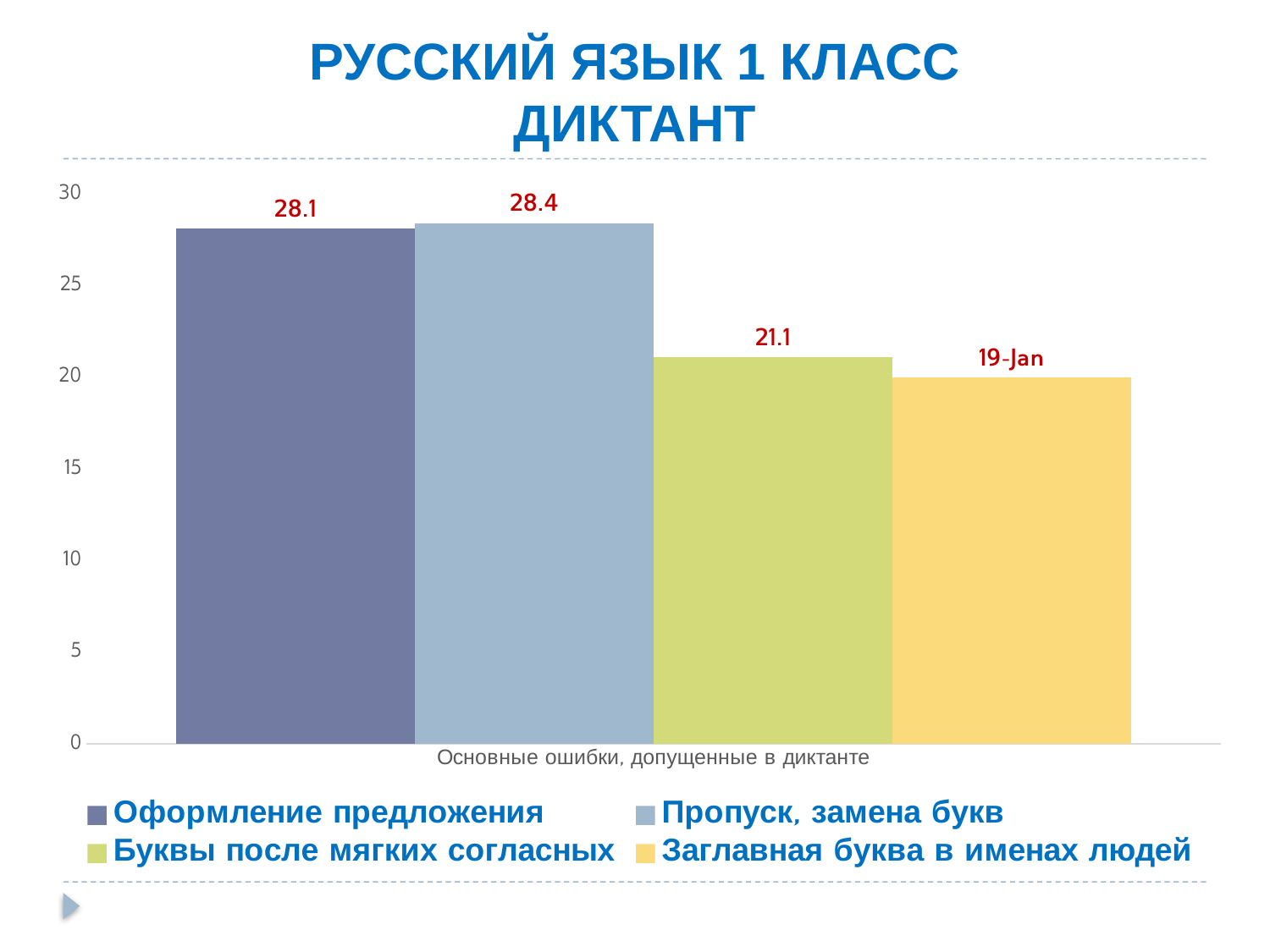

# РУССКИЙ ЯЗЫК 1 КЛАСС ДИКТАНТ

### Chart

| Category | Оформление предложения | Пропуск, замена букв | Буквы после мягких согласных | Заглавная буква в именах людей |
|---|---|---|---|---|
| Основные ошибки, допущенные в диктанте | 28.1 | 28.4 | 21.1 | 20.0 |